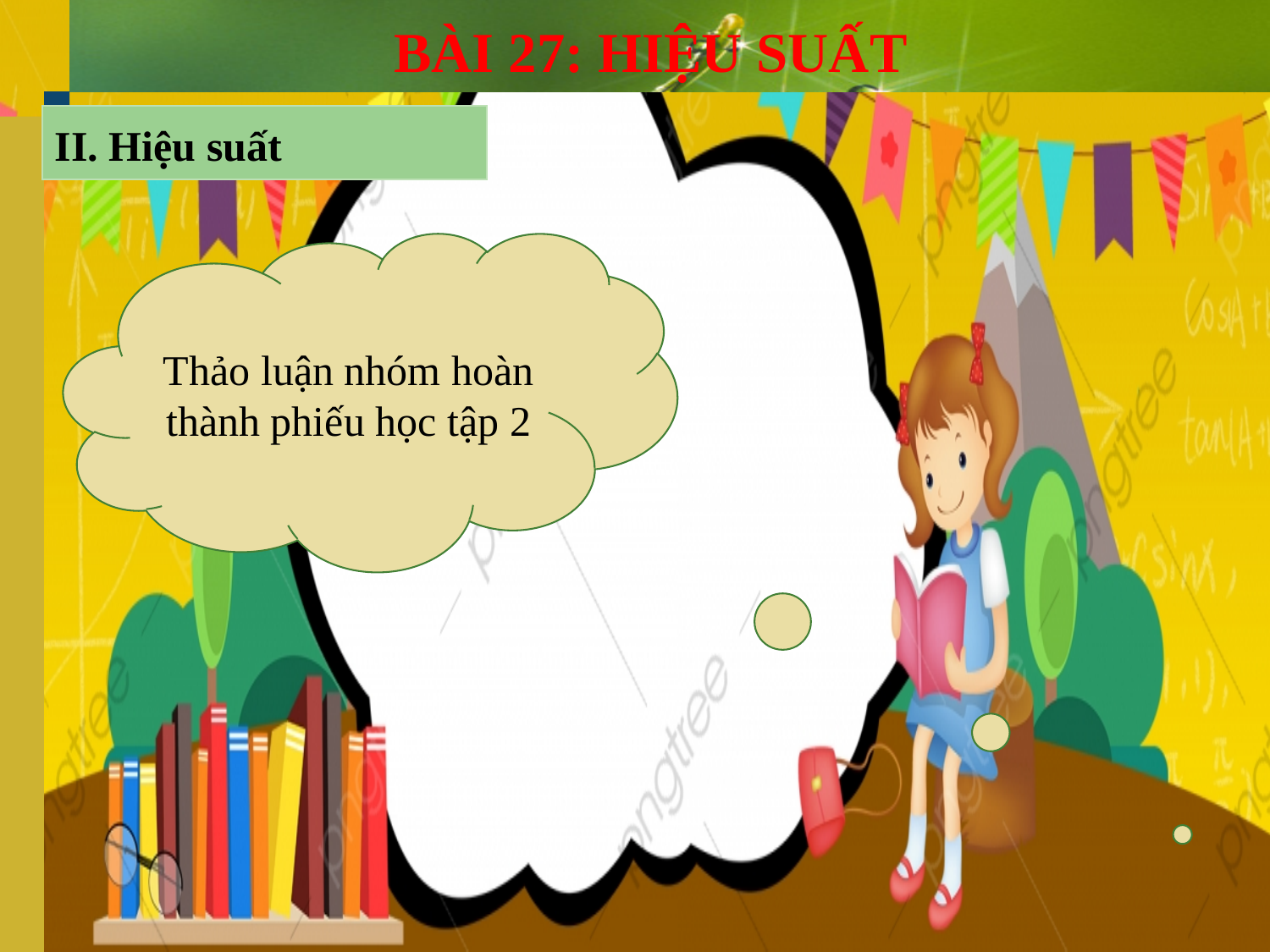

# BÀI 27: HIỆU SUẤT
II. Hiệu suất
Thảo luận nhóm hoàn thành phiếu học tập 2